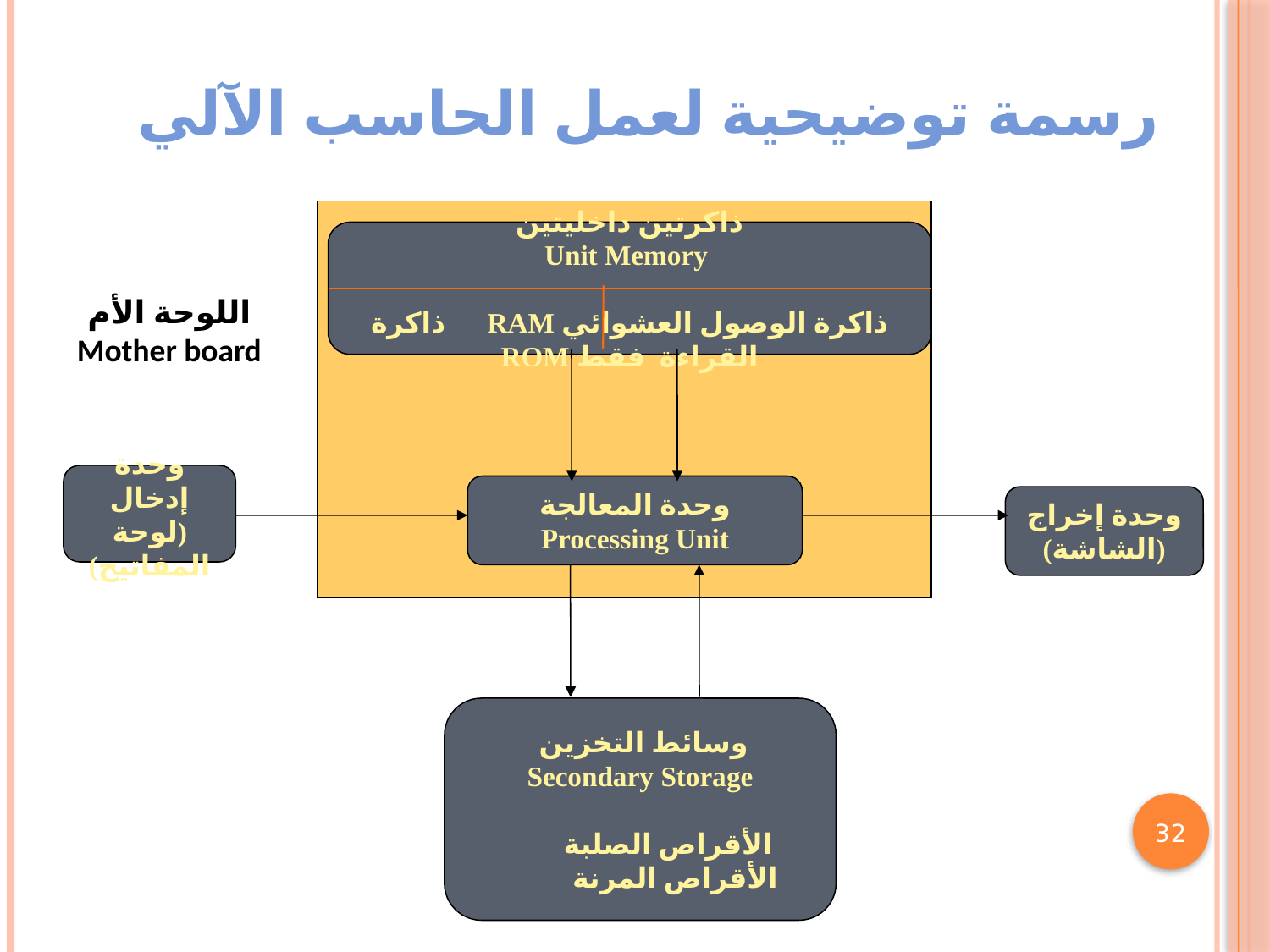

# رسمة توضيحية لعمل الحاسب الآلي

ذاكرتين داخليتين
 Unit Memory
ذاكرة الوصول العشوائي RAM      ذاكرة القراءة  فقط ROM
اللوحة الأم
Mother board

وحدة إدخال
(لوحة المفاتيح)
وحدة المعالجة
Processing Unit
وحدة إخراج
(الشاشة)

وسائط التخزين
Secondary Storage

الأقراص الصلبة         الأقراص المرنة
32